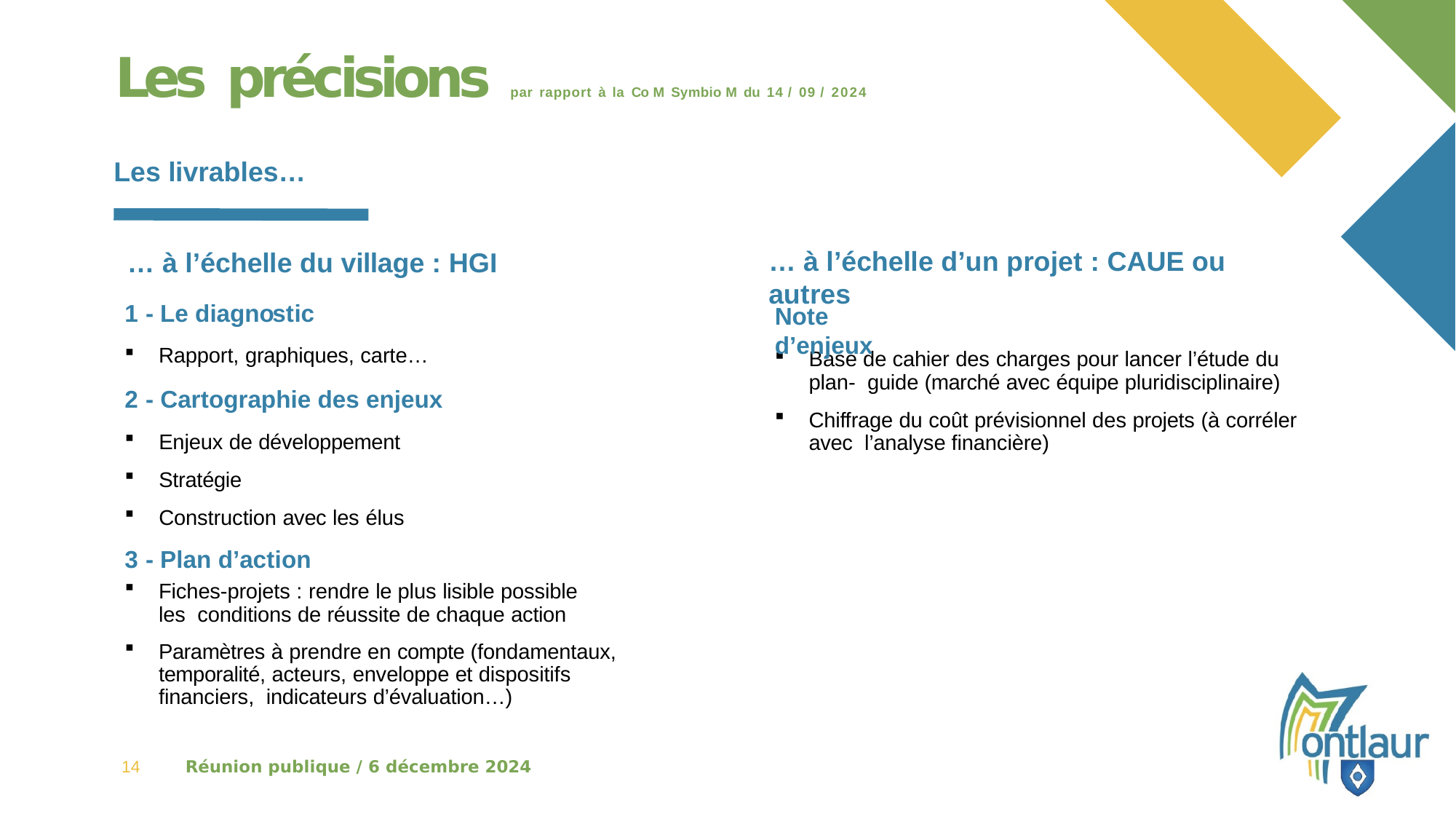

# Les précisions par rapport à la Co M Symbio M du 14 / 09 / 2024
Les livrables…

… à l’échelle du village : HGI
1 - Le diagnostic
Rapport, graphiques, carte…
2 - Cartographie des enjeux
Enjeux de développement
Stratégie
Construction avec les élus
3 - Plan d’action
Fiches-projets : rendre le plus lisible possible les  conditions de réussite de chaque action
Paramètres à prendre en compte (fondamentaux,  temporalité, acteurs, enveloppe et dispositifs financiers,  indicateurs d’évaluation…)
… à l’échelle d’un projet : CAUE ou autres
Note d’enjeux
Base de cahier des charges pour lancer l’étude du plan-  guide (marché avec équipe pluridisciplinaire)
Chiffrage du coût prévisionnel des projets (à corréler avec  l’analyse financière)
14
Réunion publique / 6 décembre 2024